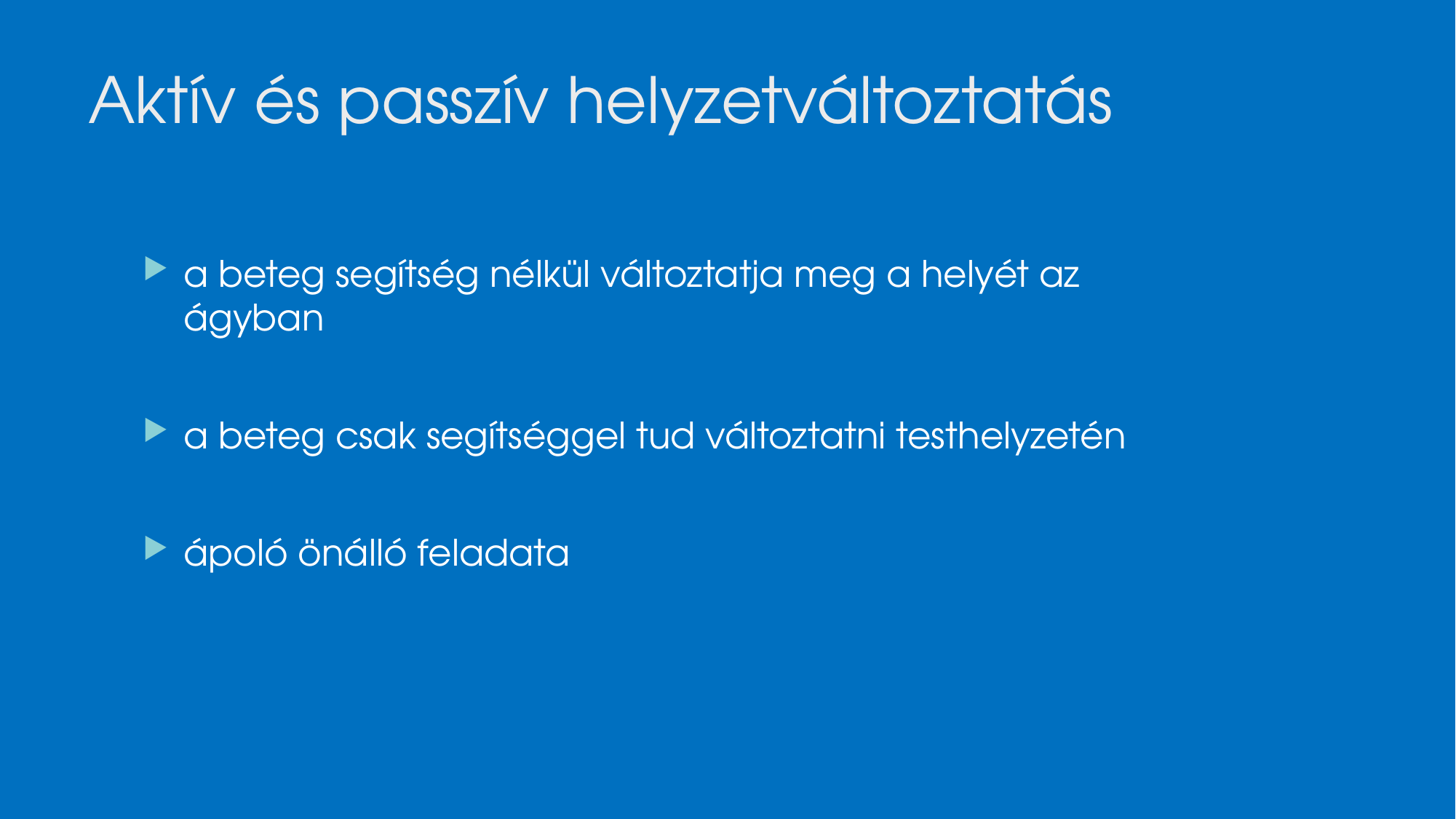

# Aktív és passzív helyzetváltoztatás
a beteg segítség nélkül változtatja meg a helyét az ágyban

a beteg csak segítséggel tud változtatni testhelyzetén

ápoló önálló feladata